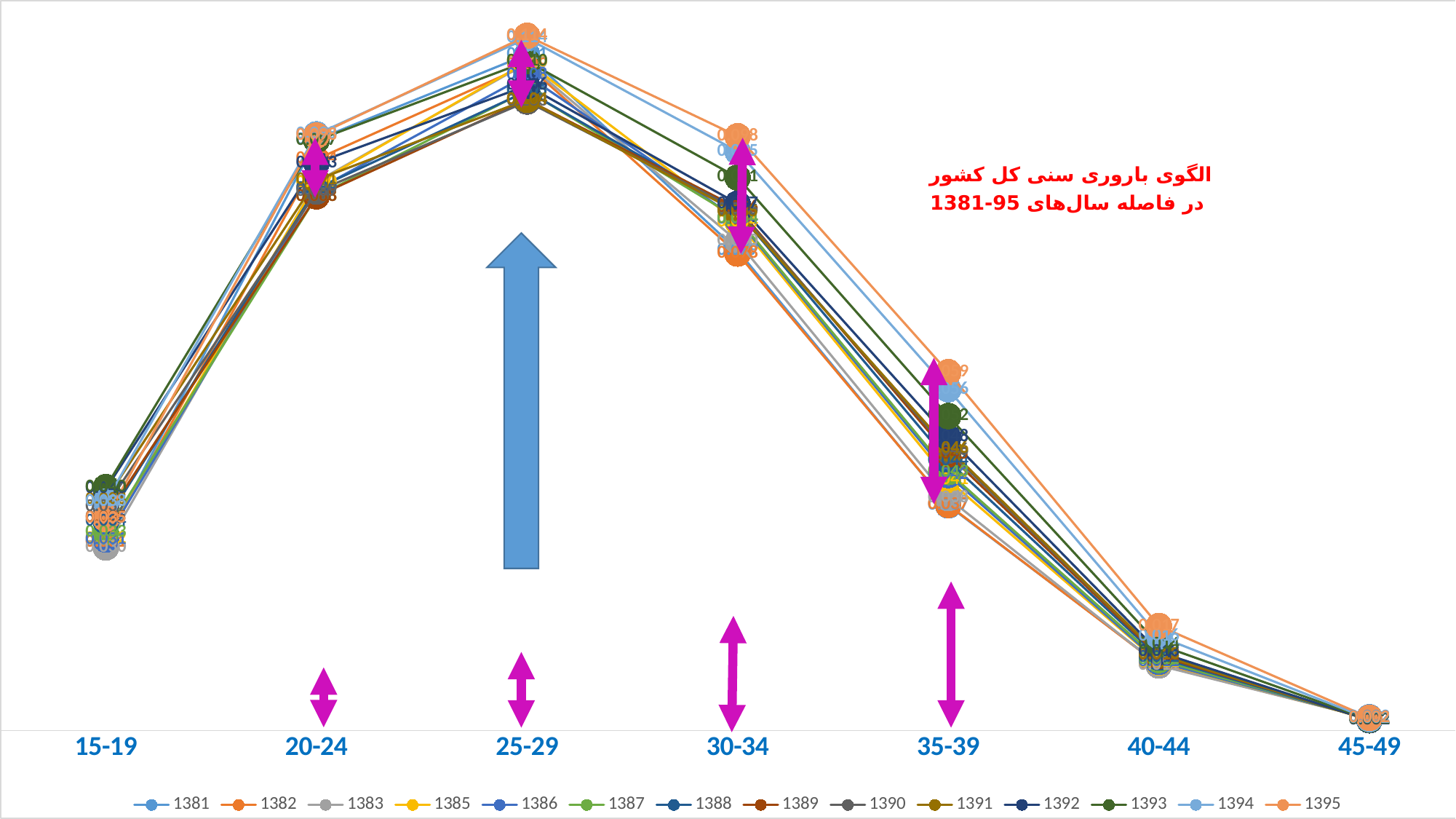

### Chart

| Category | 1381 | 1382 | 1383 | 1385 | 1386 | 1387 | 1388 | 1389 | 1390 | 1391 | 1392 | 1393 | 1394 | 1395 |
|---|---|---|---|---|---|---|---|---|---|---|---|---|---|---|
| 15-19 | 0.031 | 0.030899999999999997 | 0.030100000000000002 | 0.0315 | 0.0314 | 0.032600000000000004 | 0.0344 | 0.035 | 0.0368 | 0.038 | 0.039700000000000006 | 0.04 | 0.0376 | 0.0348 |
| 20-24 | 0.09709999999999999 | 0.09390000000000001 | 0.0902 | 0.09 | 0.0889 | 0.0878 | 0.0891 | 0.0878 | 0.0886 | 0.0905 | 0.0933 | 0.097 | 0.098 | 0.0978 |
| 25-29 | 0.11109999999999999 | 0.10940000000000001 | 0.1097 | 0.10990000000000001 | 0.1077 | 0.1052 | 0.1051 | 0.1037 | 0.1034 | 0.1037 | 0.106 | 0.11 | 0.1138 | 0.1142 |
| 30-34 | 0.07890000000000001 | 0.07840000000000001 | 0.0804 | 0.0836 | 0.084 | 0.0842 | 0.0853 | 0.0859 | 0.0856 | 0.0852 | 0.0866 | 0.09090000000000001 | 0.0952 | 0.09770000000000001 |
| 35-39 | 0.037 | 0.0371 | 0.038200000000000005 | 0.0412 | 0.042 | 0.0425 | 0.0443 | 0.045399999999999996 | 0.046 | 0.0464 | 0.0482 | 0.0517 | 0.056100000000000004 | 0.0589 |
| 40-44 | 0.0109 | 0.0108 | 0.0107 | 0.0112 | 0.011300000000000001 | 0.0116 | 0.012 | 0.0123 | 0.0125 | 0.0125 | 0.0129 | 0.0141 | 0.0155 | 0.0172 |
| 45-49 | 0.0022 | 0.002 | 0.002 | 0.0019 | 0.0019 | 0.0019 | 0.0018 | 0.0018 | 0.0018 | 0.0017 | 0.0017 | 0.0018 | 0.0019 | 0.0021000000000000003 |
# الگوی باروری سنی کل کشور
در فاصله سال‌های 95-1381